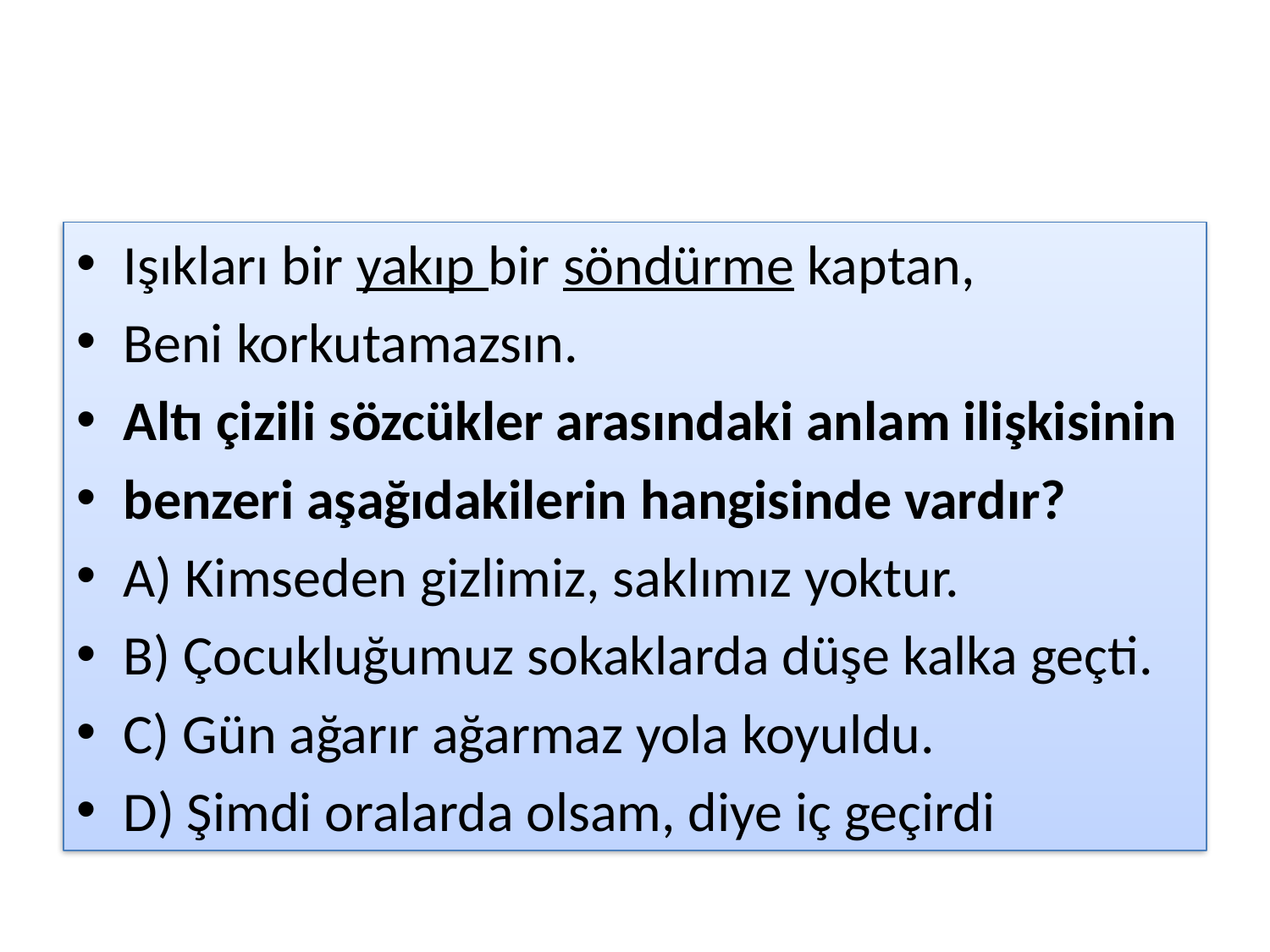

#
Işıkları bir yakıp bir söndürme kaptan,
Beni korkutamazsın.
Altı çizili sözcükler arasındaki anlam ilişkisinin
benzeri aşağıdakilerin hangisinde vardır?
A) Kimseden gizlimiz, saklımız yoktur.
B) Çocukluğumuz sokaklarda düşe kalka geçti.
C) Gün ağarır ağarmaz yola koyuldu.
D) Şimdi oralarda olsam, diye iç geçirdi